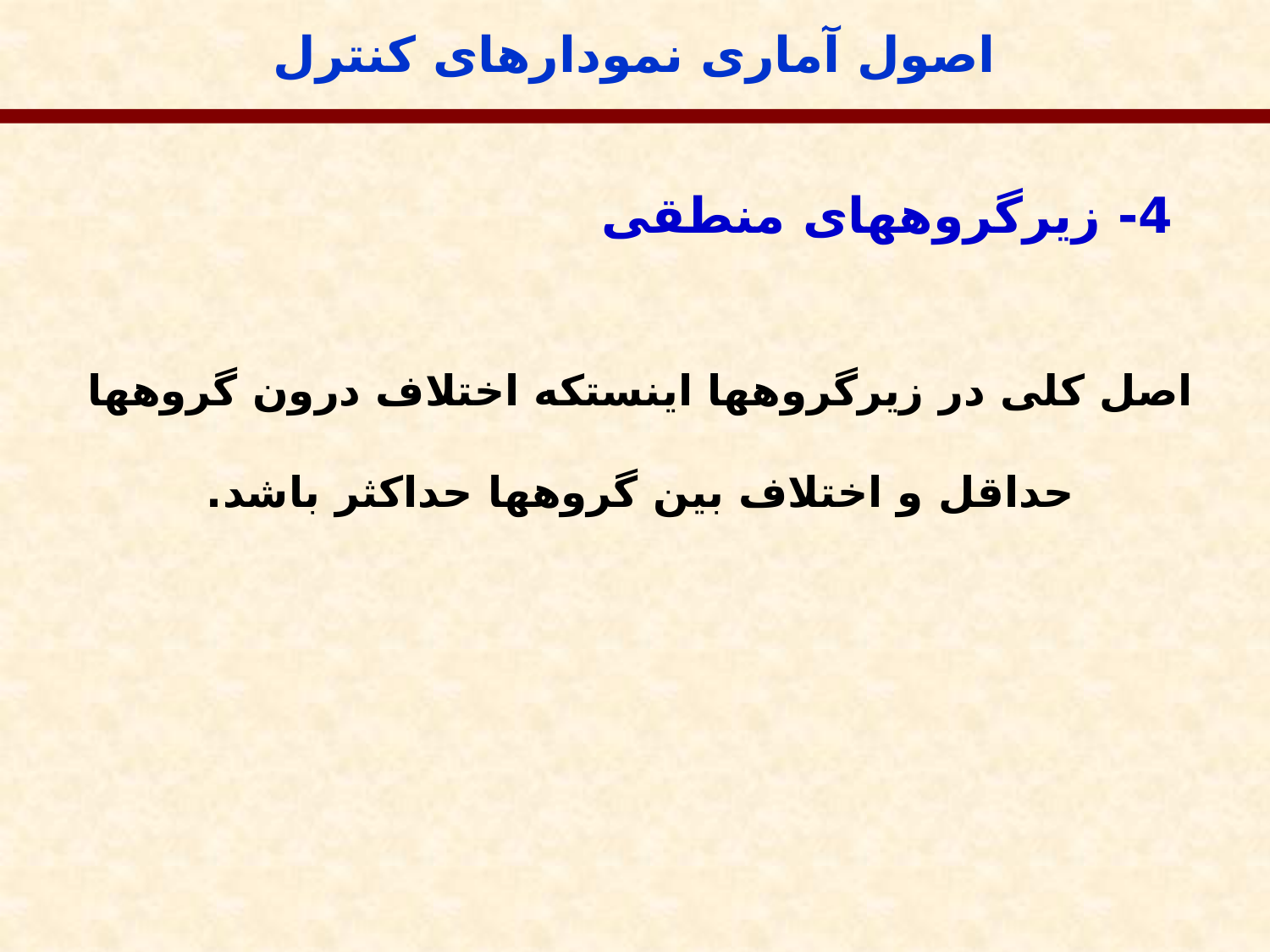

اصول آماری نمودارهای کنترل

4- زیرگروههای منطقی
اصل کلی در زیرگروهها اینستکه اختلاف درون گروهها حداقل و اختلاف بین گروهها حداکثر باشد.